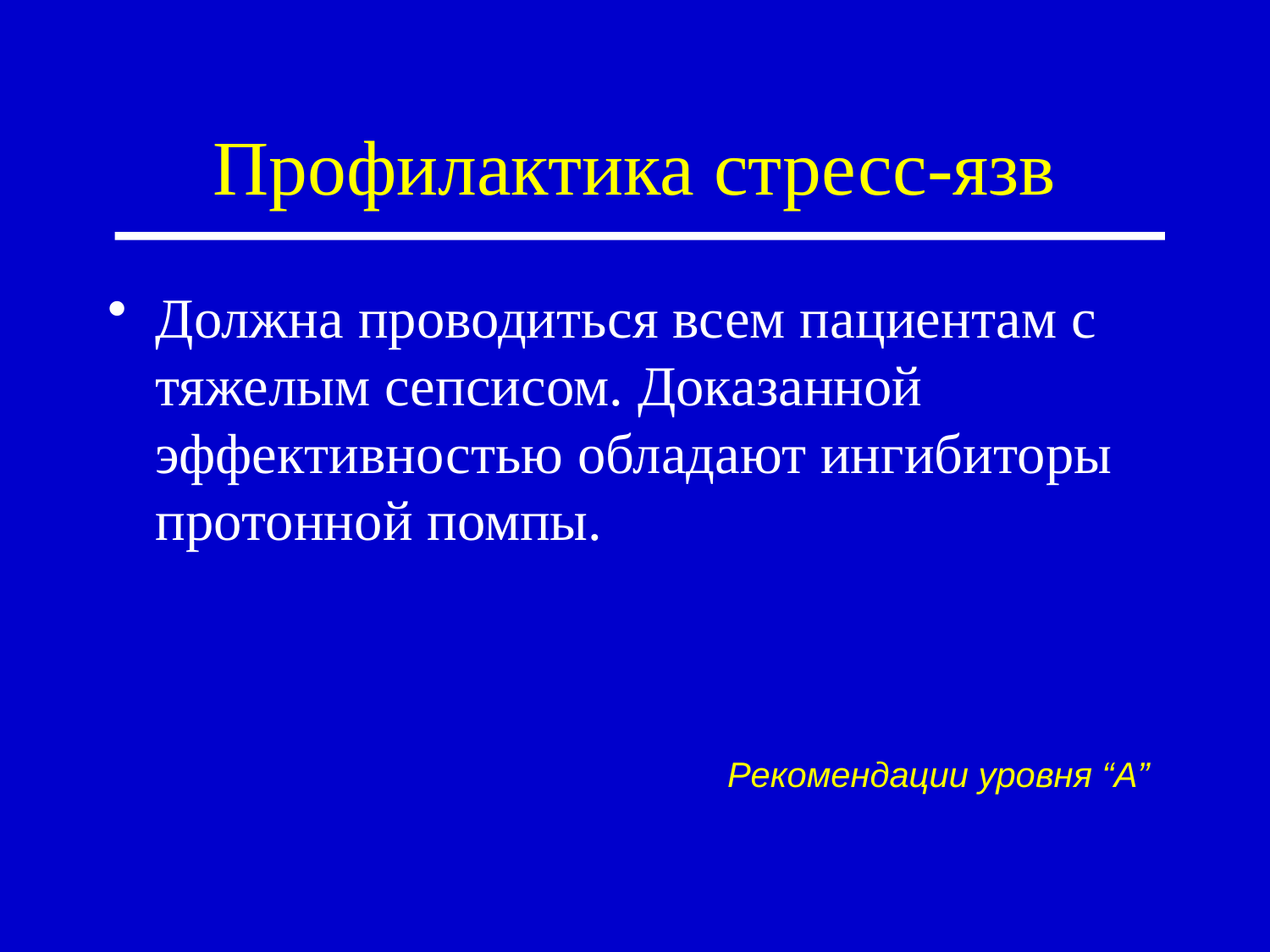

# Профилактика стресс-язв

Должна проводиться всем пациентам с тяжелым сепсисом. Доказанной эффективностью обладают ингибиторы протонной помпы.
Рекомендации уровня “А”